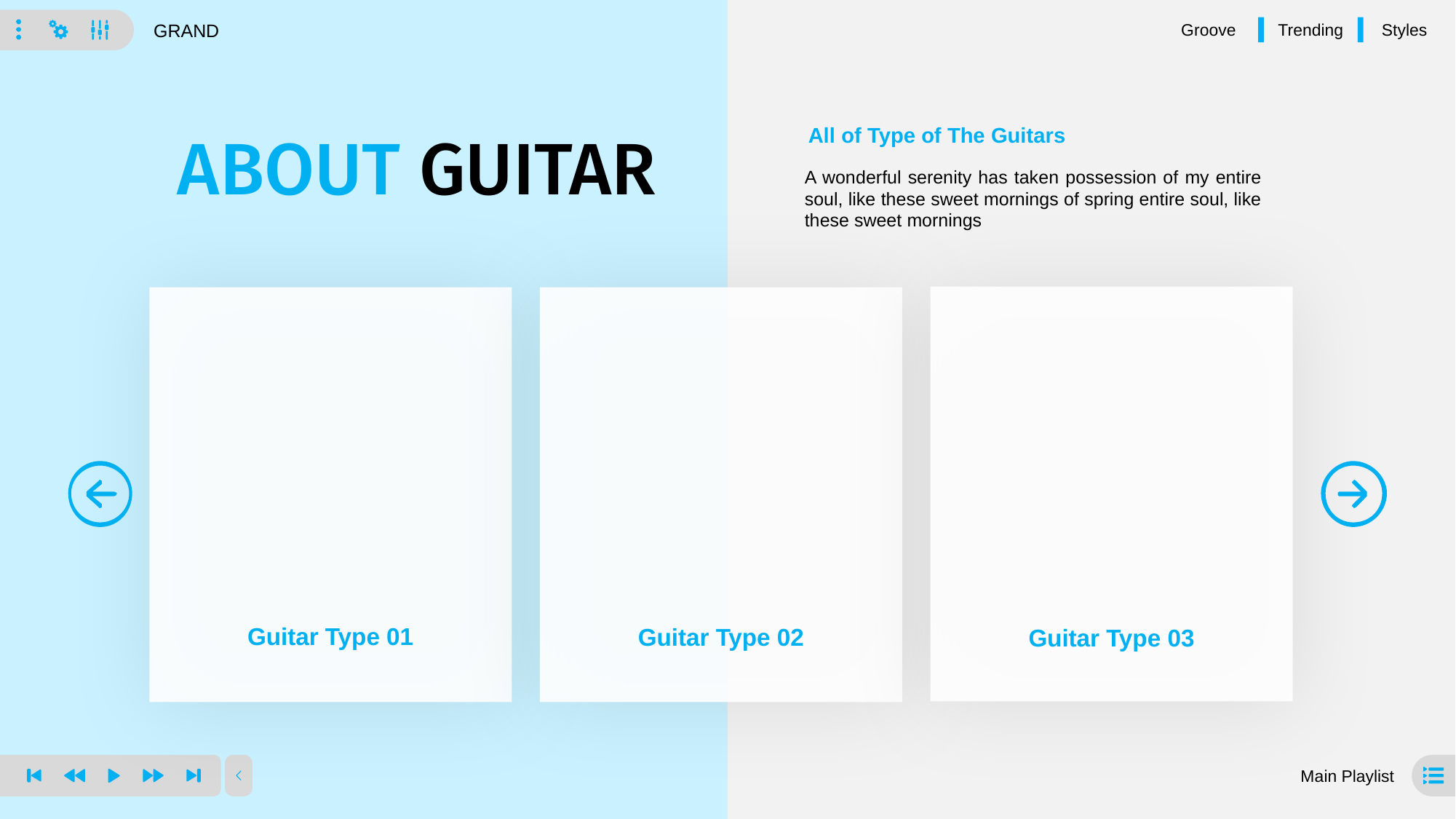

GRAND
Groove
Trending
Styles

ABOUT GUITAR
All of Type of The Guitars
A wonderful serenity has taken possession of my entire soul, like these sweet mornings of spring entire soul, like these sweet mornings

Guitar Type 01
Guitar Type 02
Guitar Type 03

Main Playlist